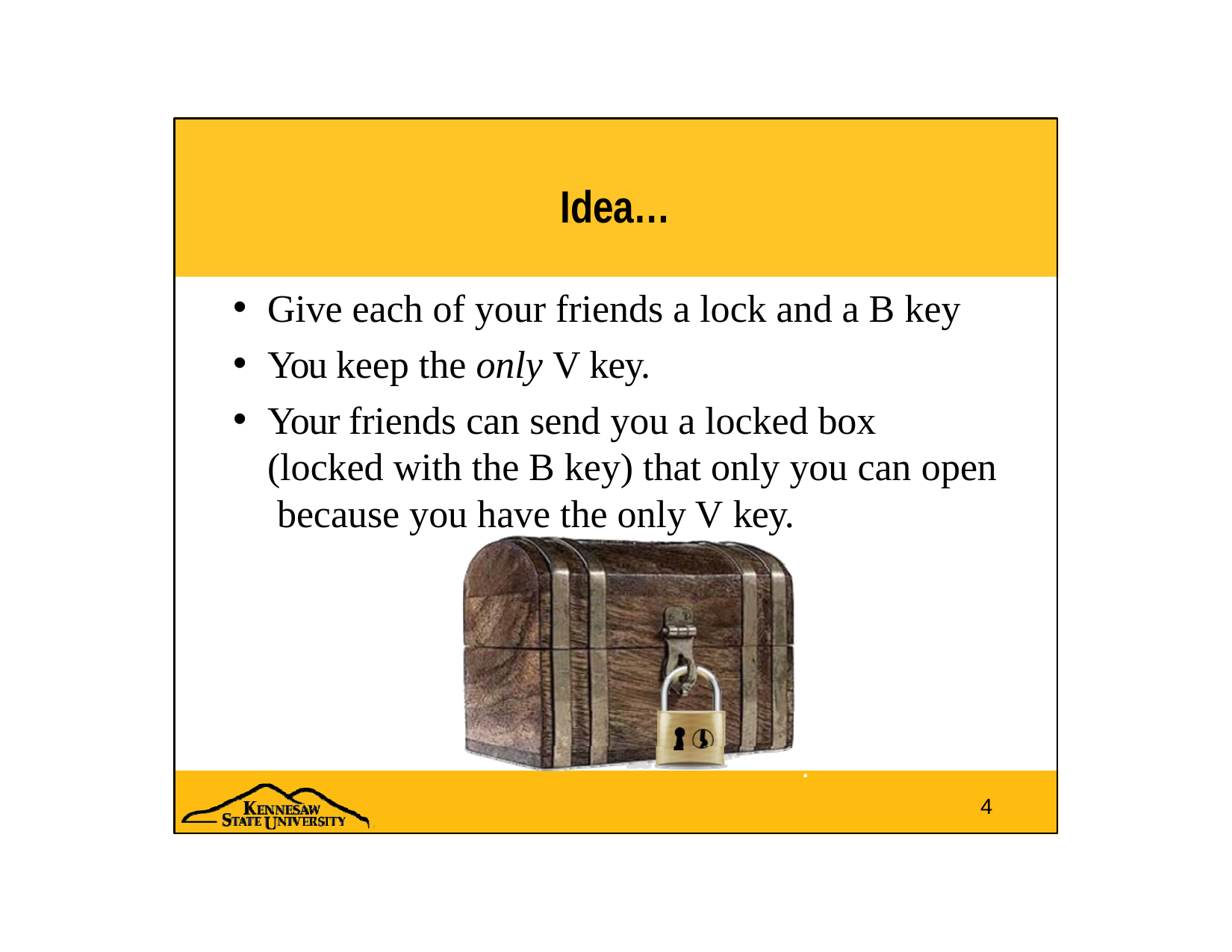

# Idea…
Give each of your friends a lock and a B key
You keep the only V key.
Your friends can send you a locked box  (locked with the B key) that only you can open  because you have the only V key.

4